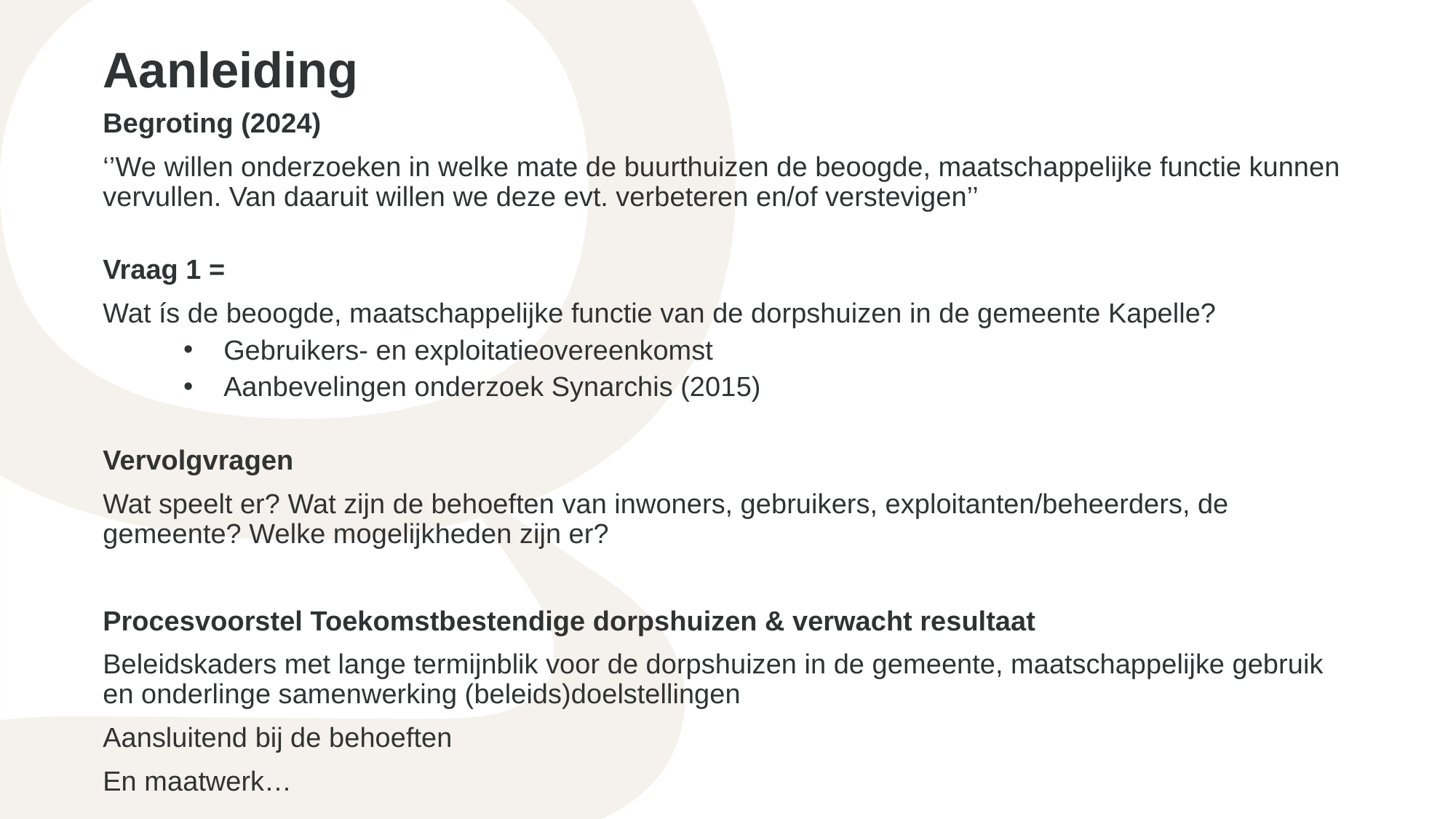

# Aanleiding
Begroting (2024)
‘’We willen onderzoeken in welke mate de buurthuizen de beoogde, maatschappelijke functie kunnen vervullen. Van daaruit willen we deze evt. verbeteren en/of verstevigen’’
Vraag 1 =
Wat ís de beoogde, maatschappelijke functie van de dorpshuizen in de gemeente Kapelle?
Gebruikers- en exploitatieovereenkomst
Aanbevelingen onderzoek Synarchis (2015)
Vervolgvragen
Wat speelt er? Wat zijn de behoeften van inwoners, gebruikers, exploitanten/beheerders, de gemeente? Welke mogelijkheden zijn er?

Procesvoorstel Toekomstbestendige dorpshuizen & verwacht resultaat
Beleidskaders met lange termijnblik voor de dorpshuizen in de gemeente, maatschappelijke gebruik en onderlinge samenwerking (beleids)doelstellingen
Aansluitend bij de behoeften
En maatwerk…